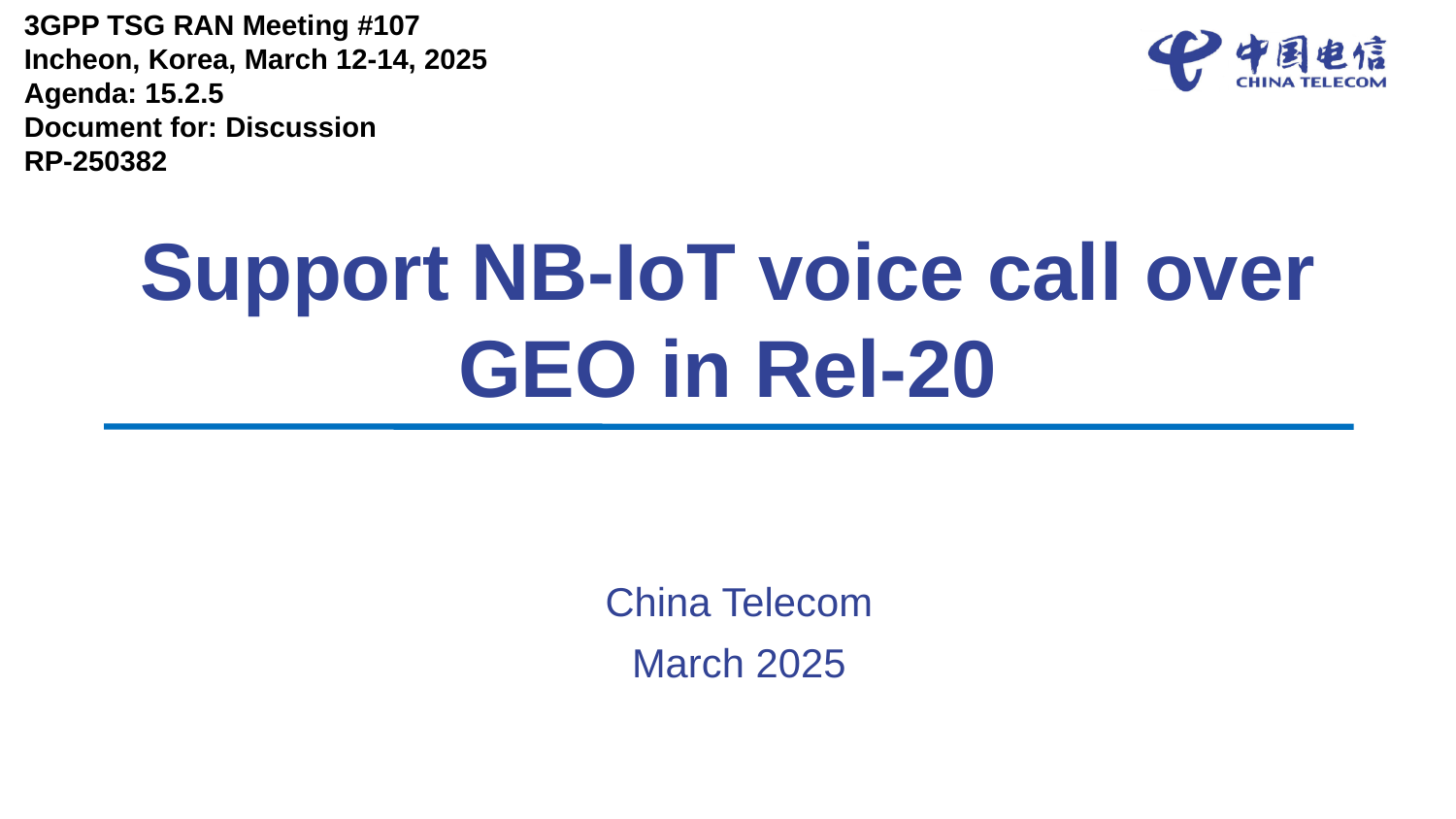

3GPP TSG RAN Meeting #107
Incheon, Korea, March 12-14, 2025
Agenda: 15.2.5
Document for: Discussion
RP-250382
# Support NB-IoT voice call over GEO in Rel-20
China Telecom
March 2025